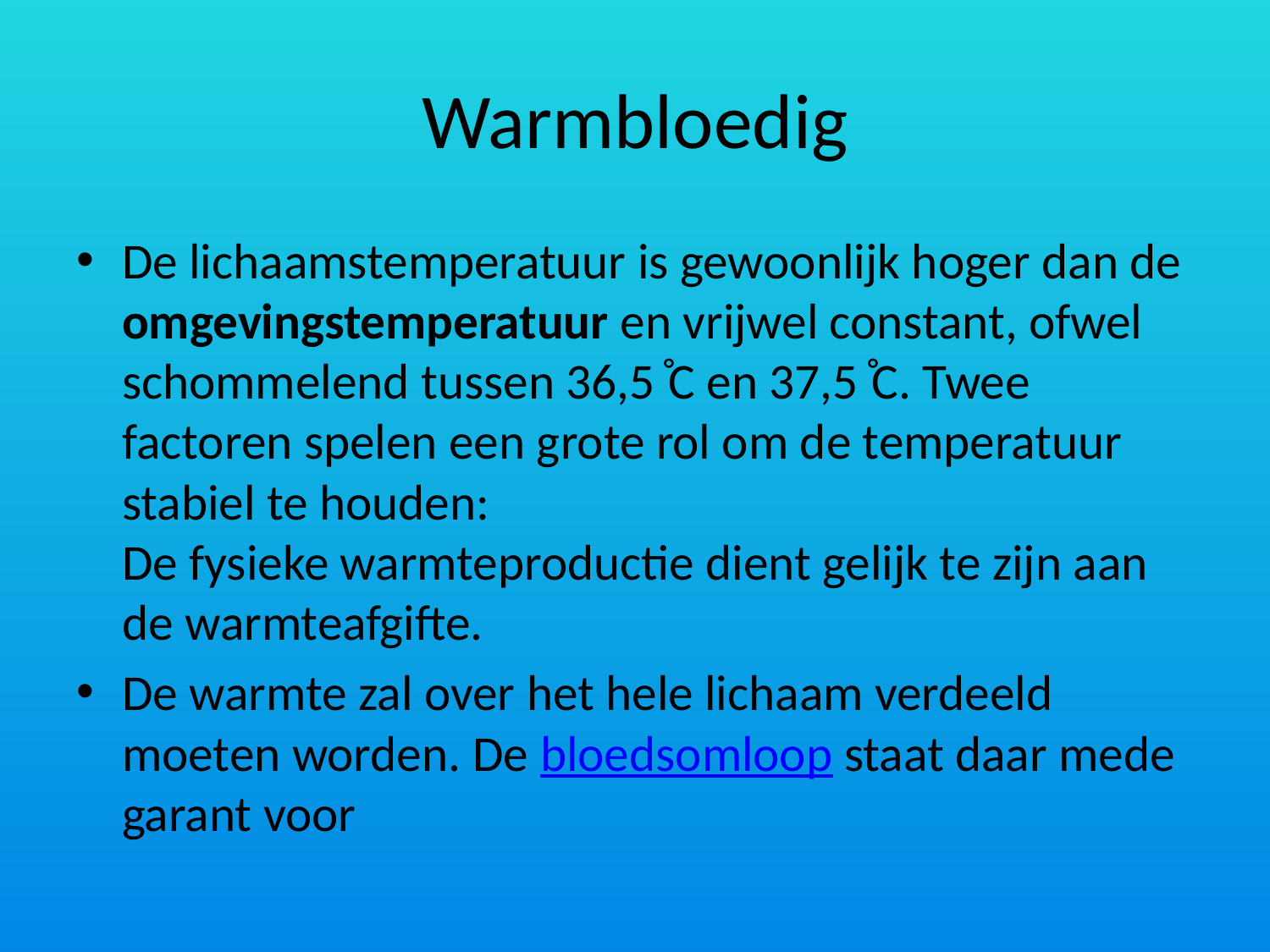

# Warmbloedig
De lichaamstemperatuur is gewoonlijk hoger dan de omgevingstemperatuur en vrijwel constant, ofwel schommelend tussen 36,5 ̊C en 37,5 ̊C. Twee factoren spelen een grote rol om de temperatuur stabiel te houden:
De fysieke warmteproductie dient gelijk te zijn aan de warmteafgifte.
De warmte zal over het hele lichaam verdeeld moeten worden. De bloedsomloop staat daar mede garant voor